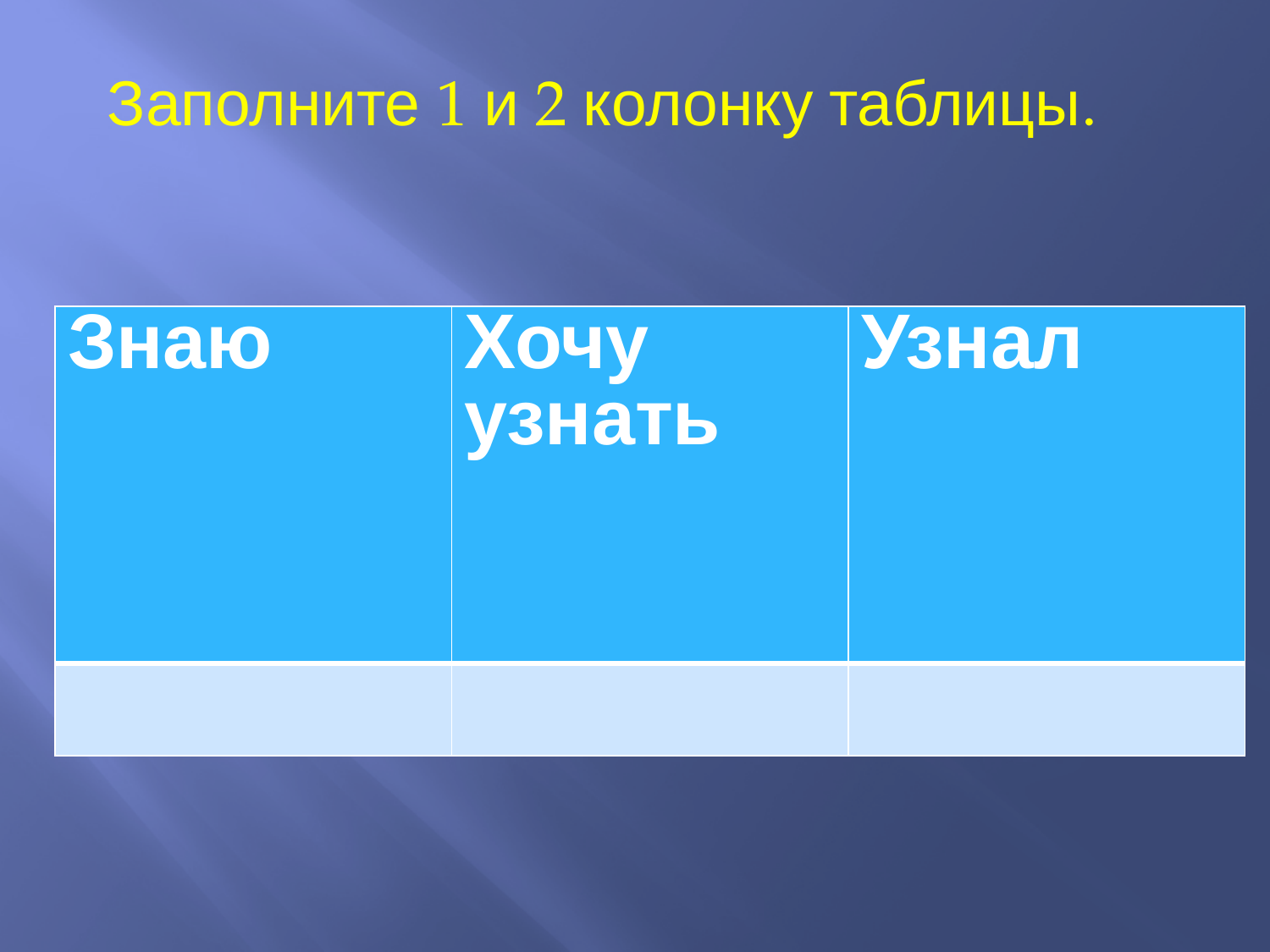

Заполните 1 и 2 колонку таблицы.
| Знаю | Хочу узнать | Узнал |
| --- | --- | --- |
|  |  |  |